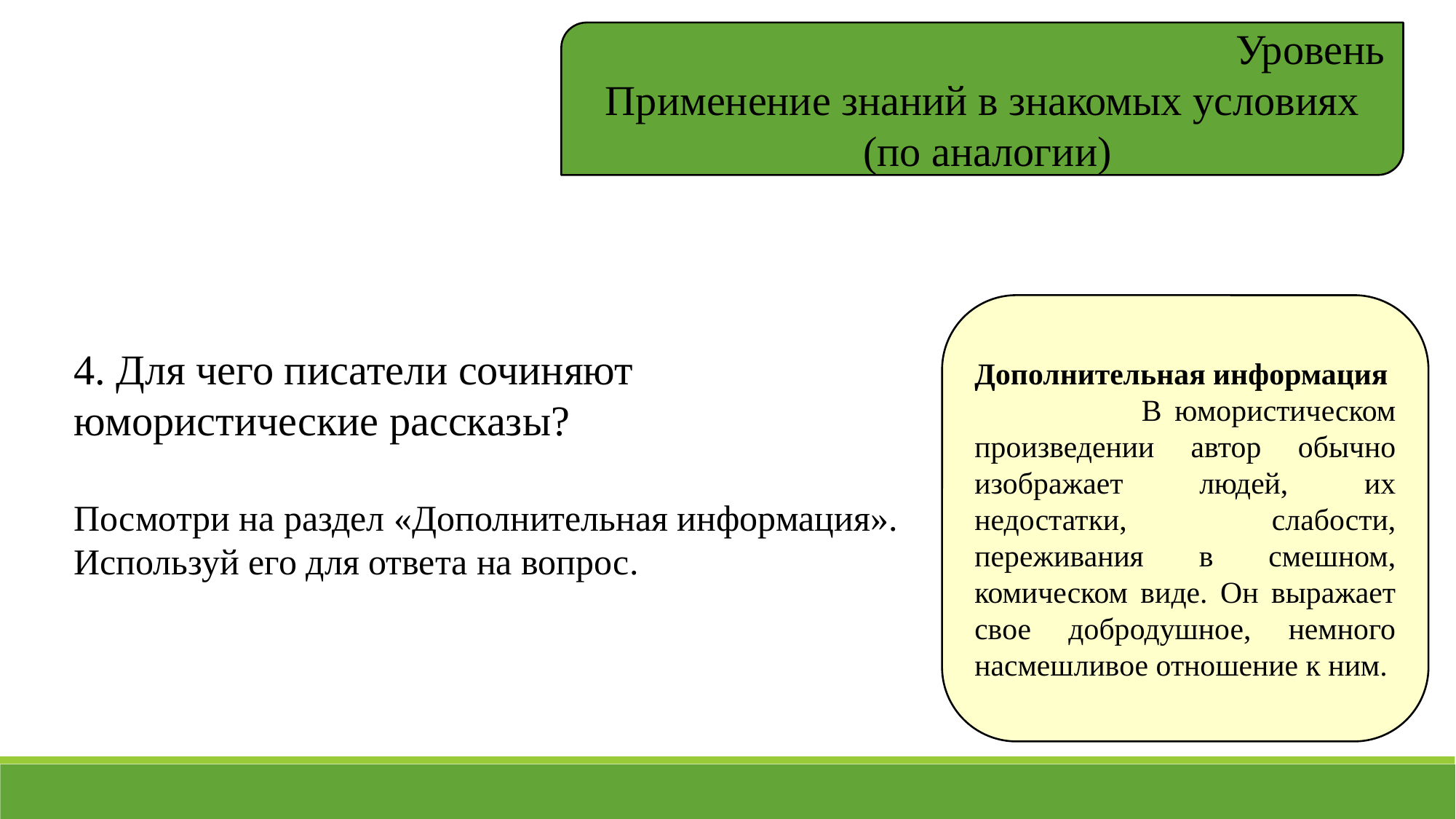

Уровень
Применение знаний в знакомых условиях
 (по аналогии)
Дополнительная информация
             В юмористическом произведении автор обычно изображает людей, их недостатки, слабости, переживания в смешном, комическом виде. Он выражает свое добродушное, немного насмешливое отношение к ним.
4. Для чего писатели сочиняют юмористические рассказы?

Посмотри на раздел «Дополнительная информация». Используй его для ответа на вопрос.